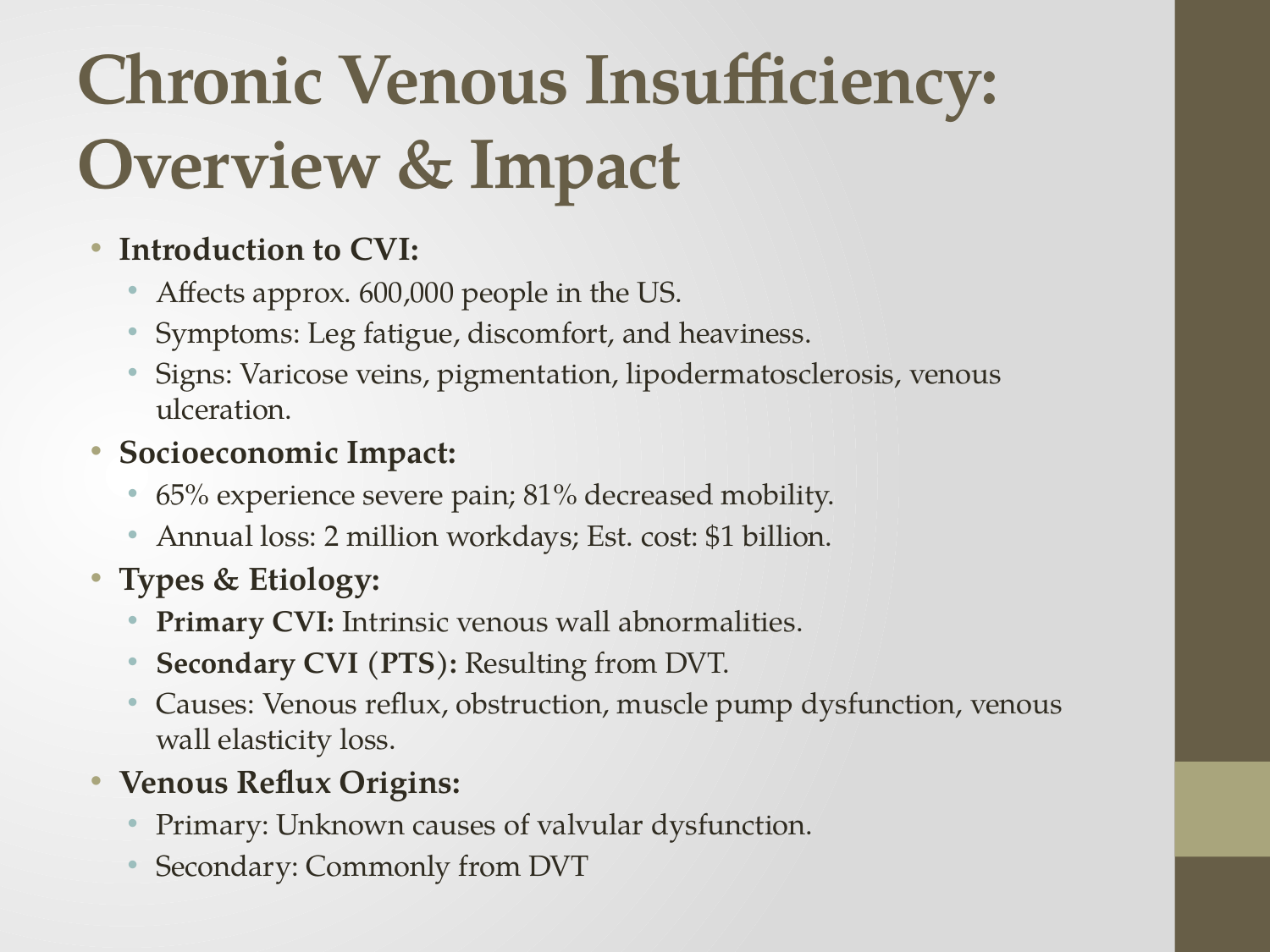

# Chronic Venous Insufficiency: Overview & Impact
Introduction to CVI:
Affects approx. 600,000 people in the US.
Symptoms: Leg fatigue, discomfort, and heaviness.
Signs: Varicose veins, pigmentation, lipodermatosclerosis, venous ulceration.
Socioeconomic Impact:
65% experience severe pain; 81% decreased mobility.
Annual loss: 2 million workdays; Est. cost: $1 billion.
Types & Etiology:
Primary CVI: Intrinsic venous wall abnormalities.
Secondary CVI (PTS): Resulting from DVT.
Causes: Venous reflux, obstruction, muscle pump dysfunction, venous wall elasticity loss.
Venous Reflux Origins:
Primary: Unknown causes of valvular dysfunction.
Secondary: Commonly from DVT